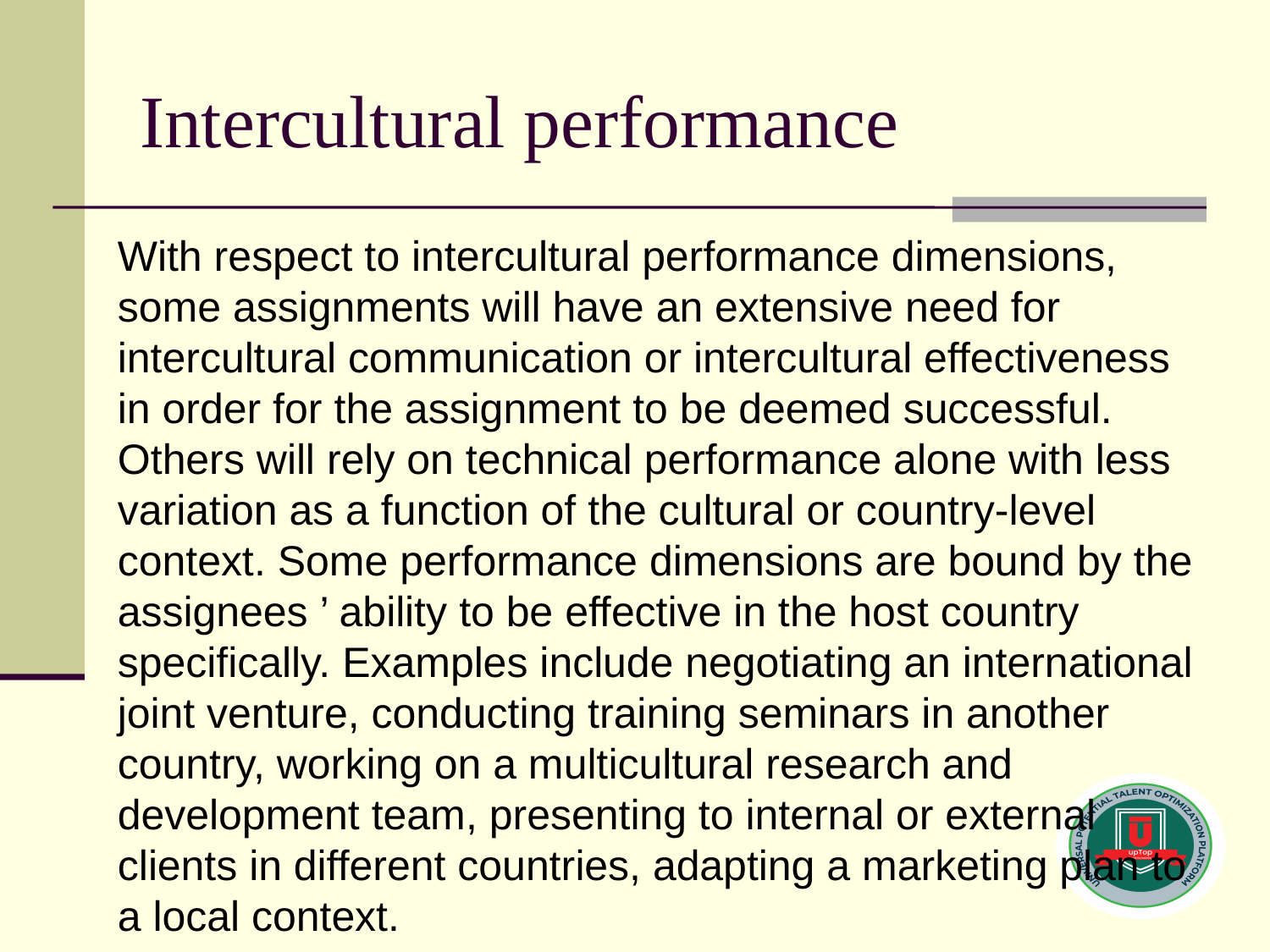

# Intercultural performance
With respect to intercultural performance dimensions, some assignments will have an extensive need for intercultural communication or intercultural effectiveness in order for the assignment to be deemed successful. Others will rely on technical performance alone with less variation as a function of the cultural or country-level context. Some performance dimensions are bound by the assignees ’ ability to be effective in the host country specifically. Examples include negotiating an international joint venture, conducting training seminars in another country, working on a multicultural research and development team, presenting to internal or external clients in different countries, adapting a marketing plan to a local context.